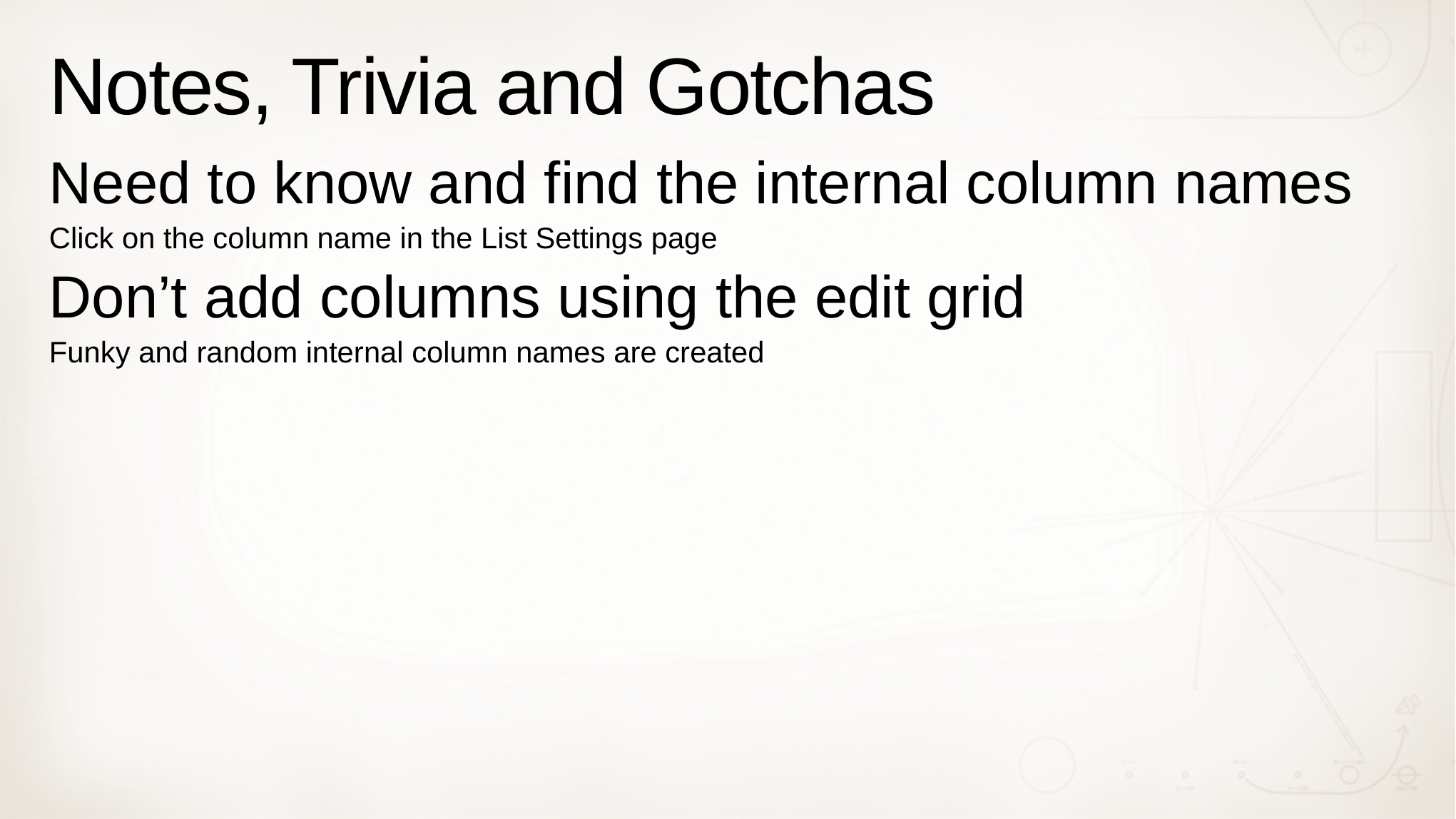

# Notes, Trivia and Gotchas
Need to know and find the internal column names
Click on the column name in the List Settings page
Don’t add columns using the edit grid
Funky and random internal column names are created